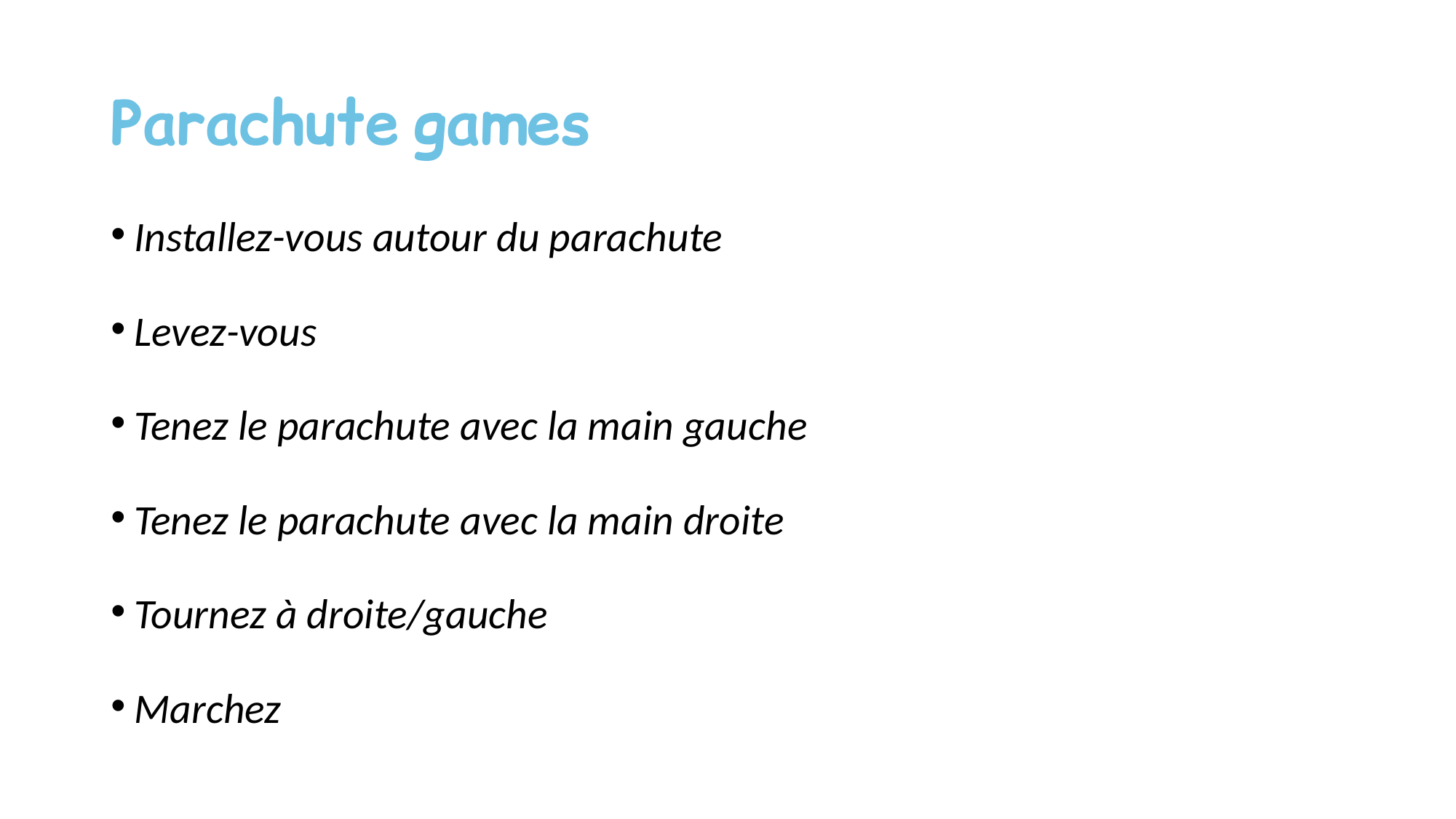

# Parachute games
Installez-vous autour du parachute

Levez-vous

Tenez le parachute avec la main gauche

Tenez le parachute avec la main droite

Tournez à droite/gauche

Marchez